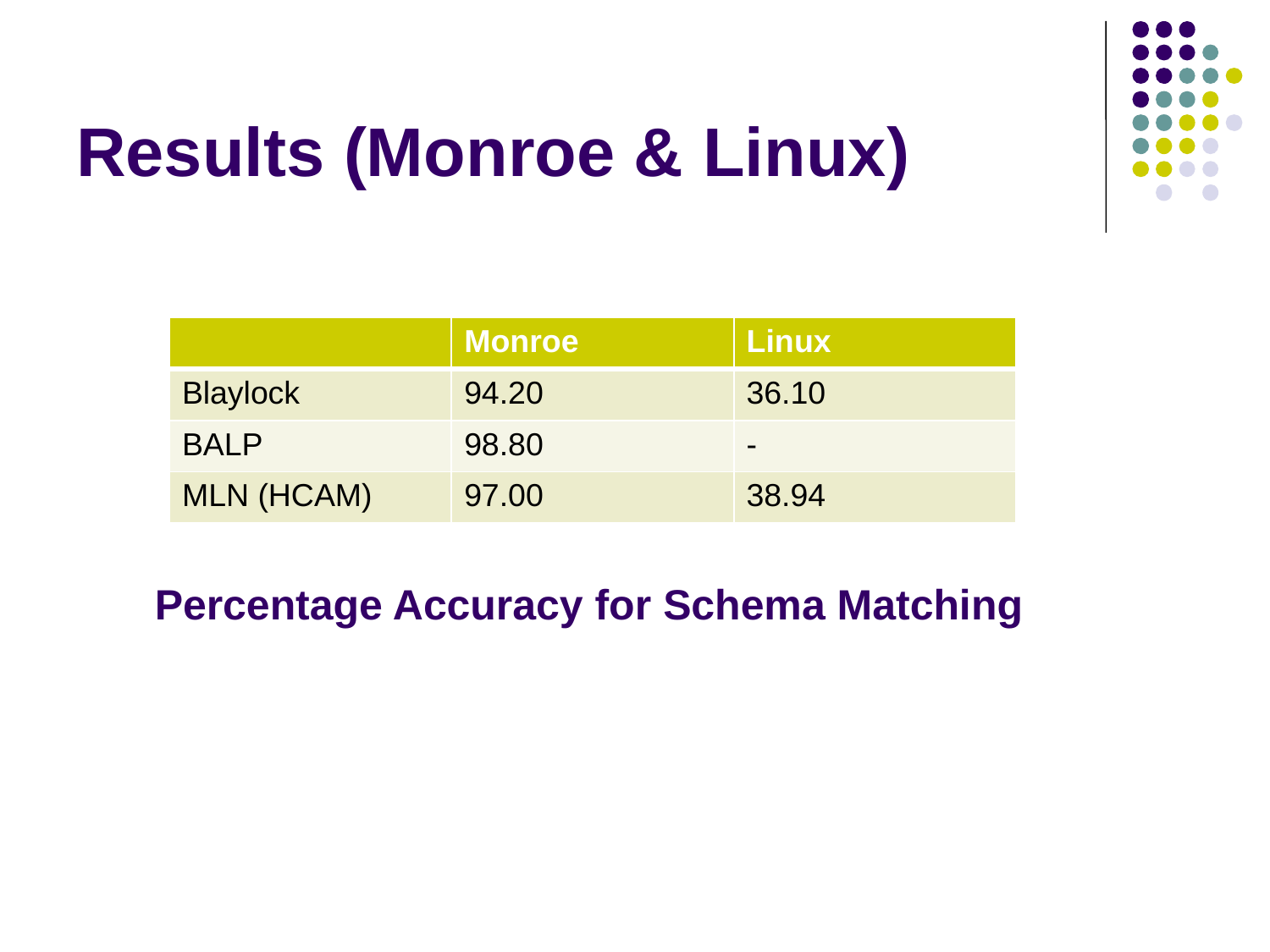

# Results (Monroe & Linux)
|  | Monroe | Linux |
| --- | --- | --- |
| Blaylock | 94.20 | 36.10 |
| BALP | 98.80 | - |
| MLN (HCAM) | 97.00 | 38.94 |
Percentage Accuracy for Schema Matching